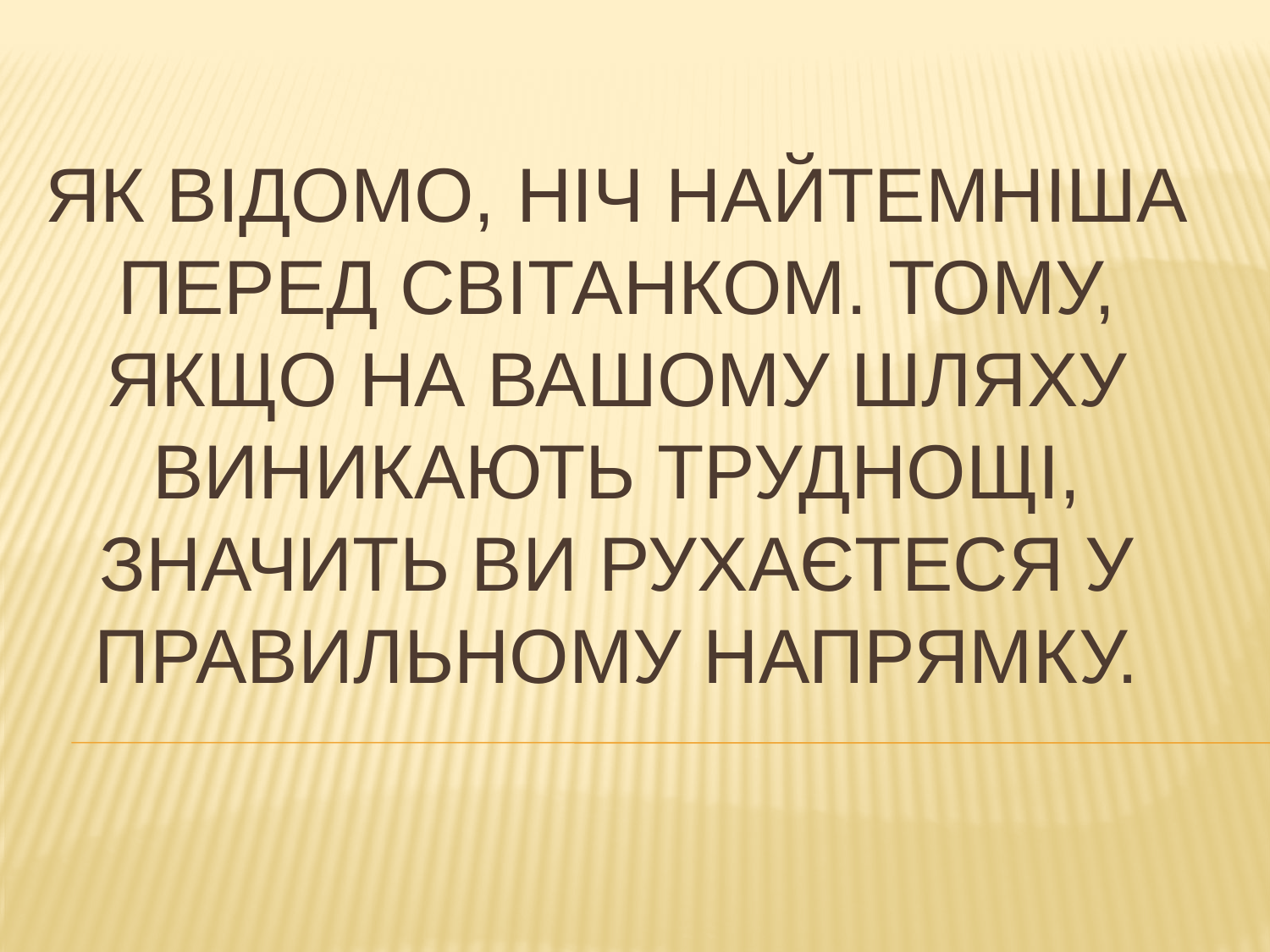

# Як відомо, ніч найтемніша перед світанком. Тому, якщо на вашому шляху виникають труднощі, значить ви рухаєтеся у правильному напрямку.